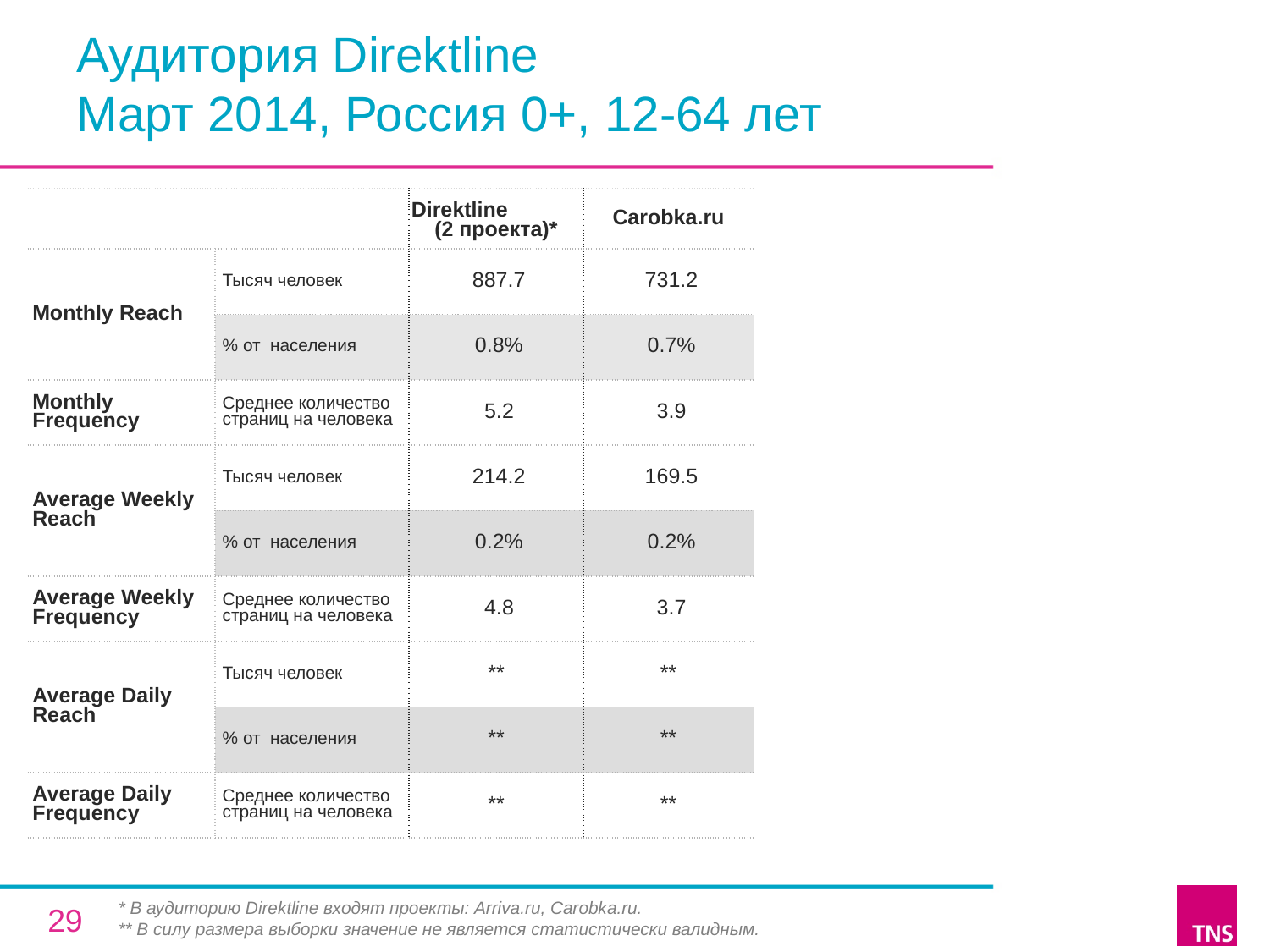

# Аудитория Direktline Март 2014, Россия 0+, 12-64 лет
|  |  | Direktline (2 проекта)\* | Carobka.ru |
| --- | --- | --- | --- |
| Monthly Reach | Тысяч человек | 887.7 | 731.2 |
|  | % от населения | 0.8% | 0.7% |
| Monthly Frequency | Среднее количество страниц на человека | 5.2 | 3.9 |
| Average Weekly Reach | Тысяч человек | 214.2 | 169.5 |
|  | % от населения | 0.2% | 0.2% |
| Average Weekly Frequency | Среднее количество страниц на человека | 4.8 | 3.7 |
| Average Daily Reach | Тысяч человек | \*\* | \*\* |
|  | % от населения | \*\* | \*\* |
| Average Daily Frequency | Среднее количество страниц на человека | \*\* | \*\* |
* В аудиторию Direktline входят проекты: Arriva.ru, Carobka.ru.
** В силу размера выборки значение не является статистически валидным.
29